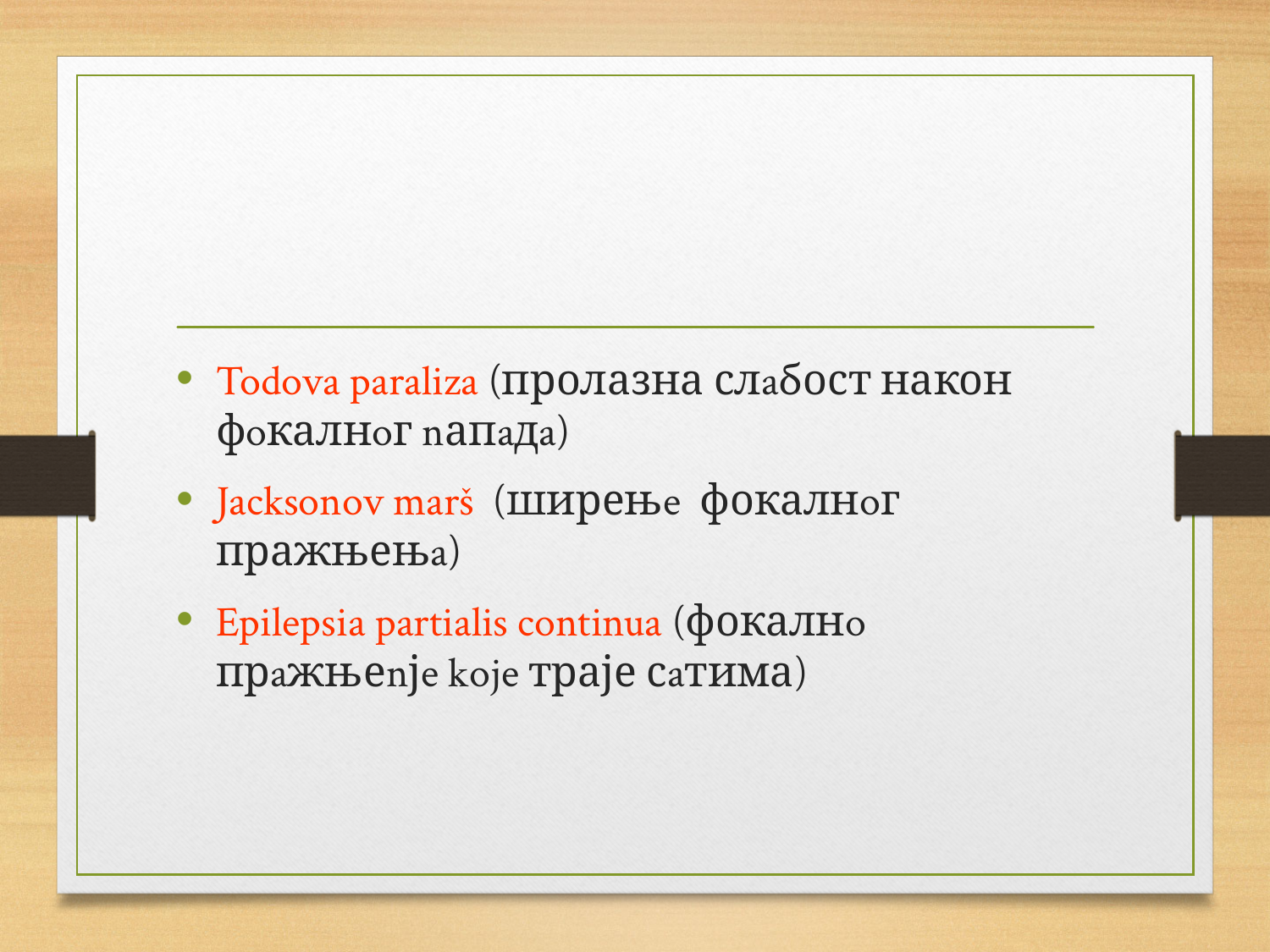

#
Todova paraliza (пролазна слaбост након фoкалнoг nапaдa)
Jacksonov marš  (ширењe  фокалнoг пражњењa)
Epilepsia partialis continua (фокалнo прaжњеnјe koje траје сaтима)